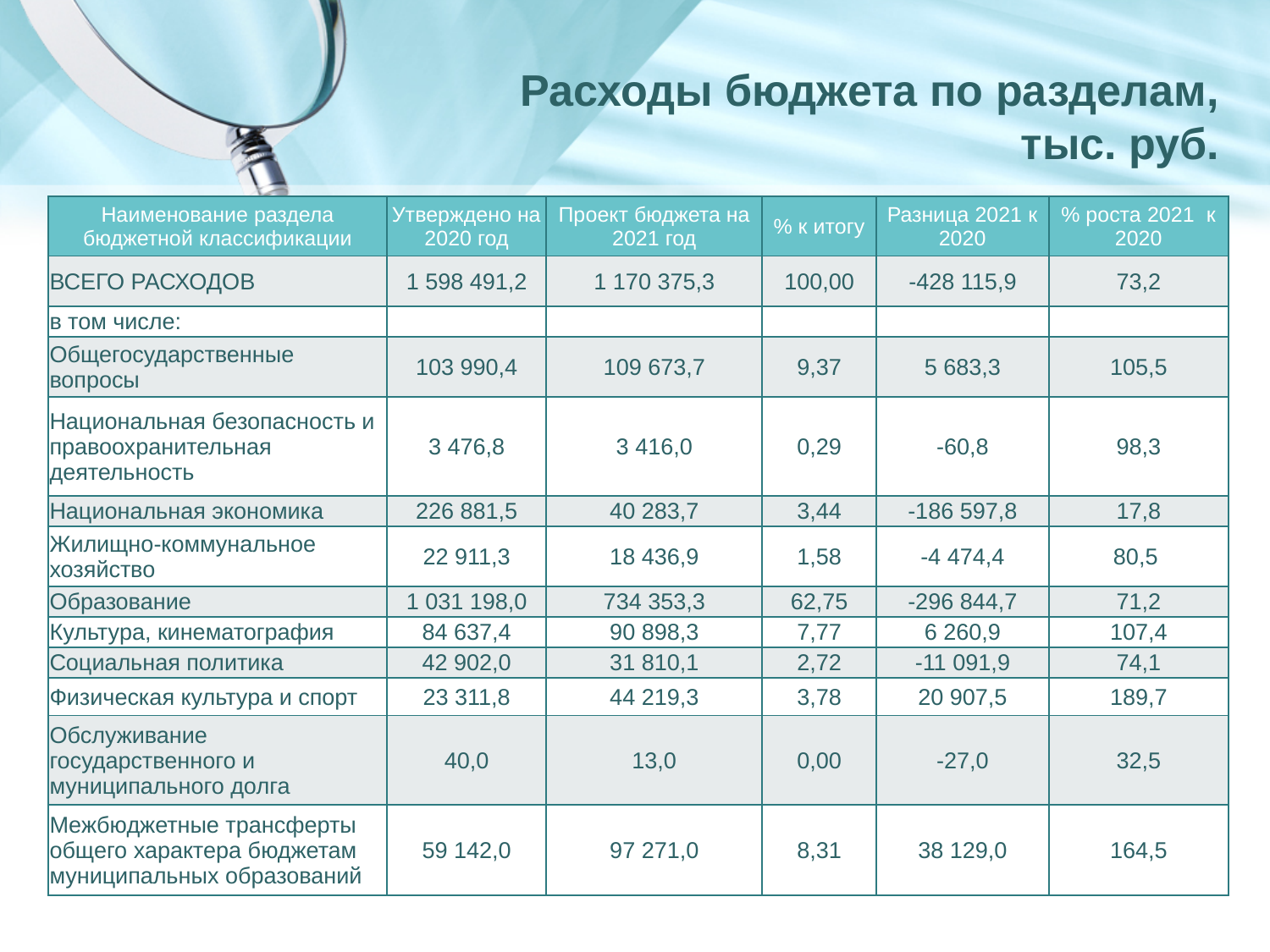

Расходы бюджета по разделам, тыс. руб.
| Наименование раздела бюджетной классификации | Утверждено на 2020 год | Проект бюджета на 2021 год | % к итогу | Разница 2021 к 2020 | % роста 2021 к 2020 |
| --- | --- | --- | --- | --- | --- |
| ВСЕГО РАСХОДОВ | 1 598 491,2 | 1 170 375,3 | 100,00 | -428 115,9 | 73,2 |
| в том числе: |  |  |  |  |  |
| Общегосударственные вопросы | 103 990,4 | 109 673,7 | 9,37 | 5 683,3 | 105,5 |
| Национальная безопасность и правоохранительная деятельность | 3 476,8 | 3 416,0 | 0,29 | -60,8 | 98,3 |
| Национальная экономика | 226 881,5 | 40 283,7 | 3,44 | -186 597,8 | 17,8 |
| Жилищно-коммунальное хозяйство | 22 911,3 | 18 436,9 | 1,58 | -4 474,4 | 80,5 |
| Образование | 1 031 198,0 | 734 353,3 | 62,75 | -296 844,7 | 71,2 |
| Культура, кинематография | 84 637,4 | 90 898,3 | 7,77 | 6 260,9 | 107,4 |
| Социальная политика | 42 902,0 | 31 810,1 | 2,72 | -11 091,9 | 74,1 |
| Физическая культура и спорт | 23 311,8 | 44 219,3 | 3,78 | 20 907,5 | 189,7 |
| Обслуживание государственного и муниципального долга | 40,0 | 13,0 | 0,00 | -27,0 | 32,5 |
| Межбюджетные трансферты общего характера бюджетам муниципальных образований | 59 142,0 | 97 271,0 | 8,31 | 38 129,0 | 164,5 |